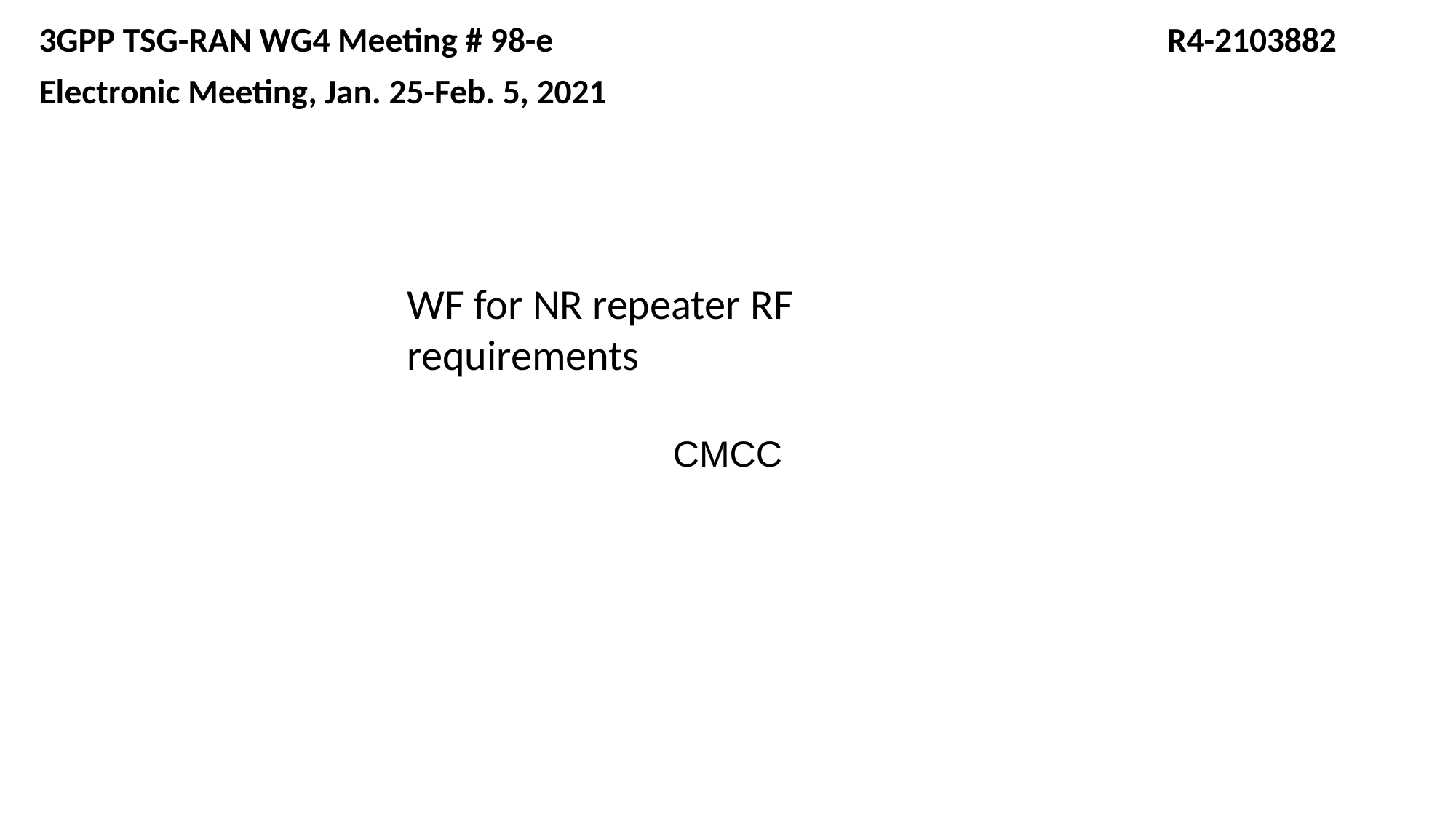

3GPP TSG-RAN WG4 Meeting # 98-e 				                         R4-2103882
Electronic Meeting, Jan. 25-Feb. 5, 2021
# WF for NR repeater RF requirements
CMCC